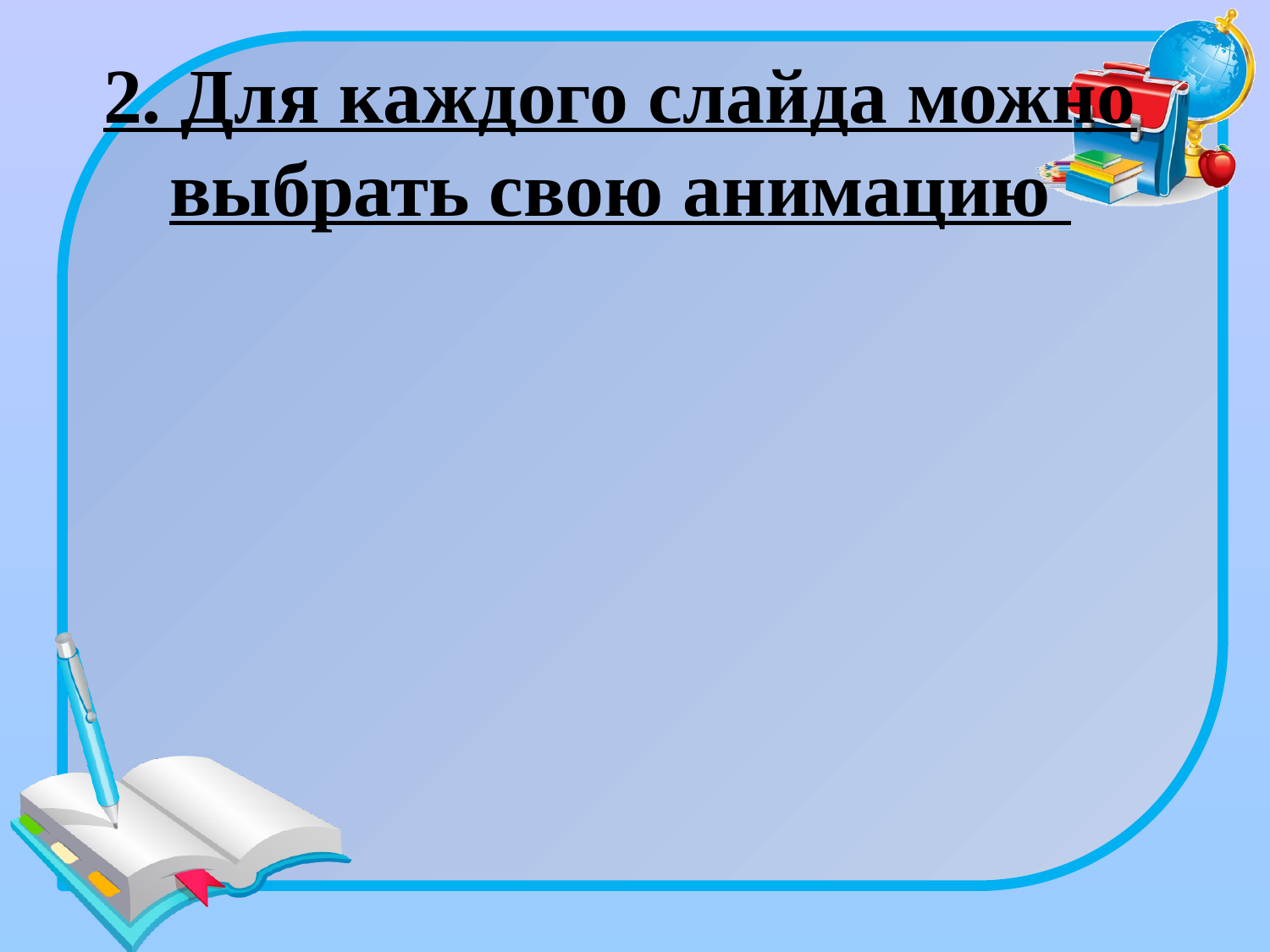

2. Для каждого слайда можно выбрать свою анимацию